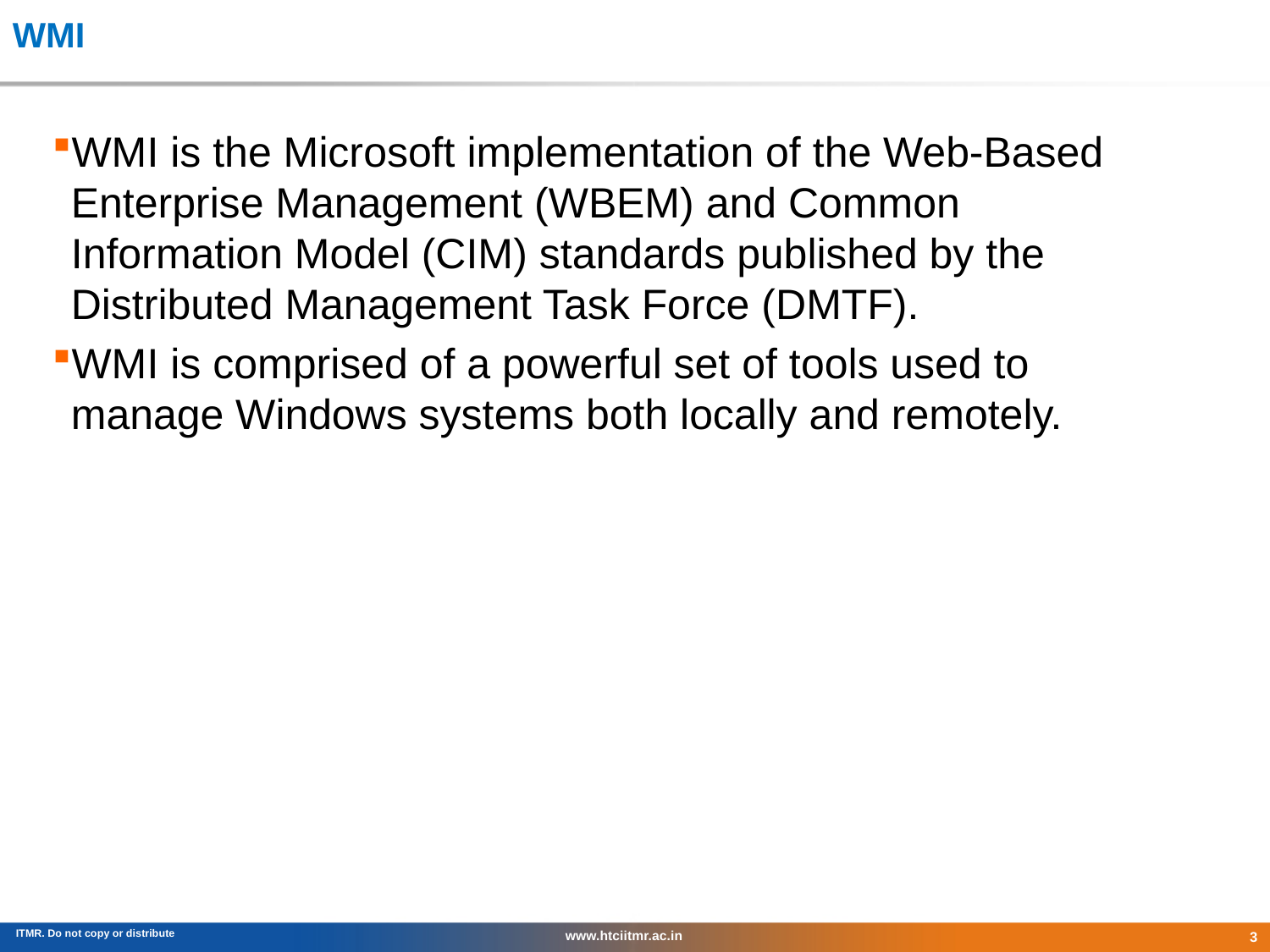

# WMI
WMI is the Microsoft implementation of the Web-Based Enterprise Management (WBEM) and Common Information Model (CIM) standards published by the Distributed Management Task Force (DMTF).
WMI is comprised of a powerful set of tools used to manage Windows systems both locally and remotely.